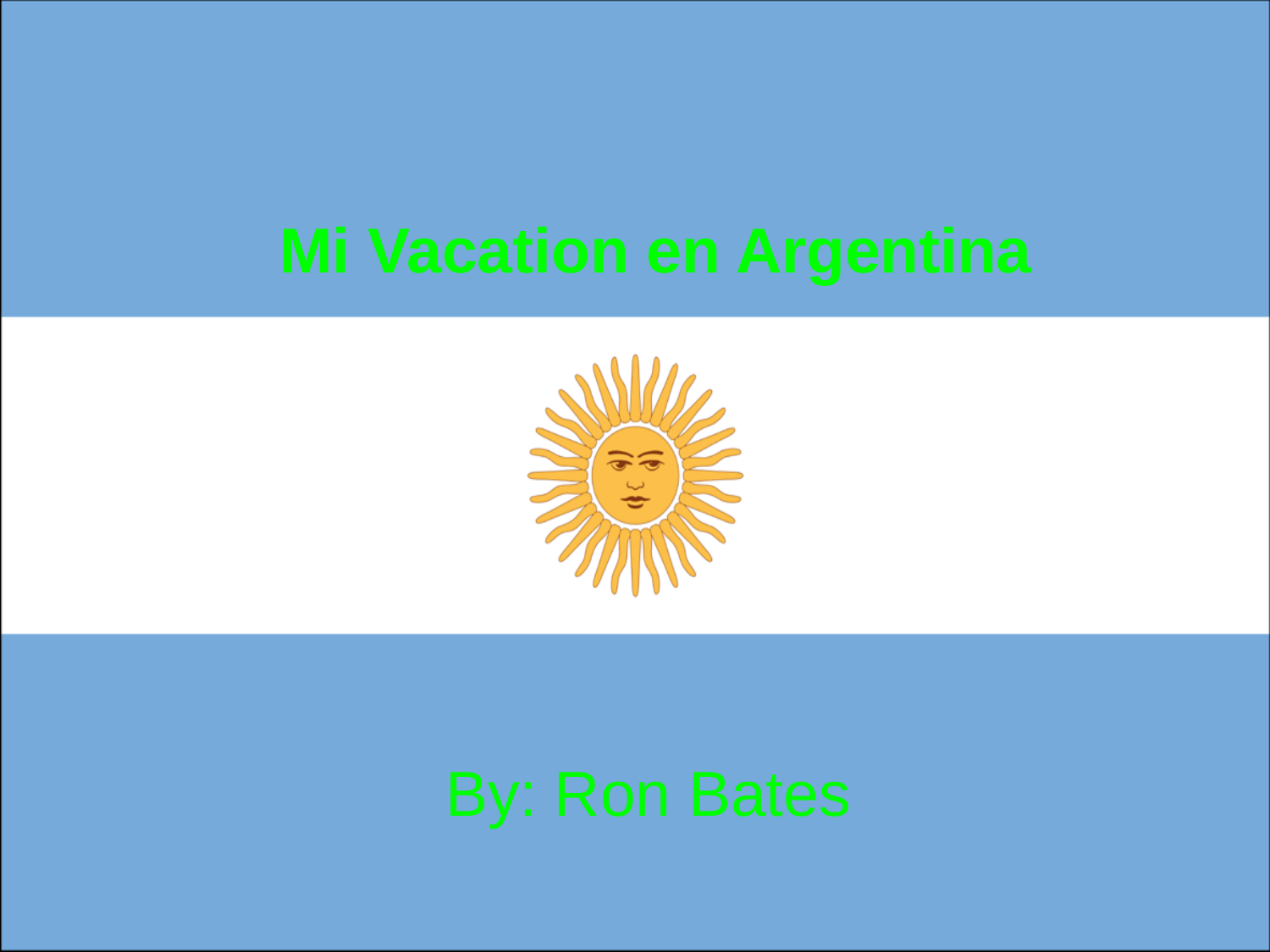

# Mi Vacation en Argentina
By: Ron Bates